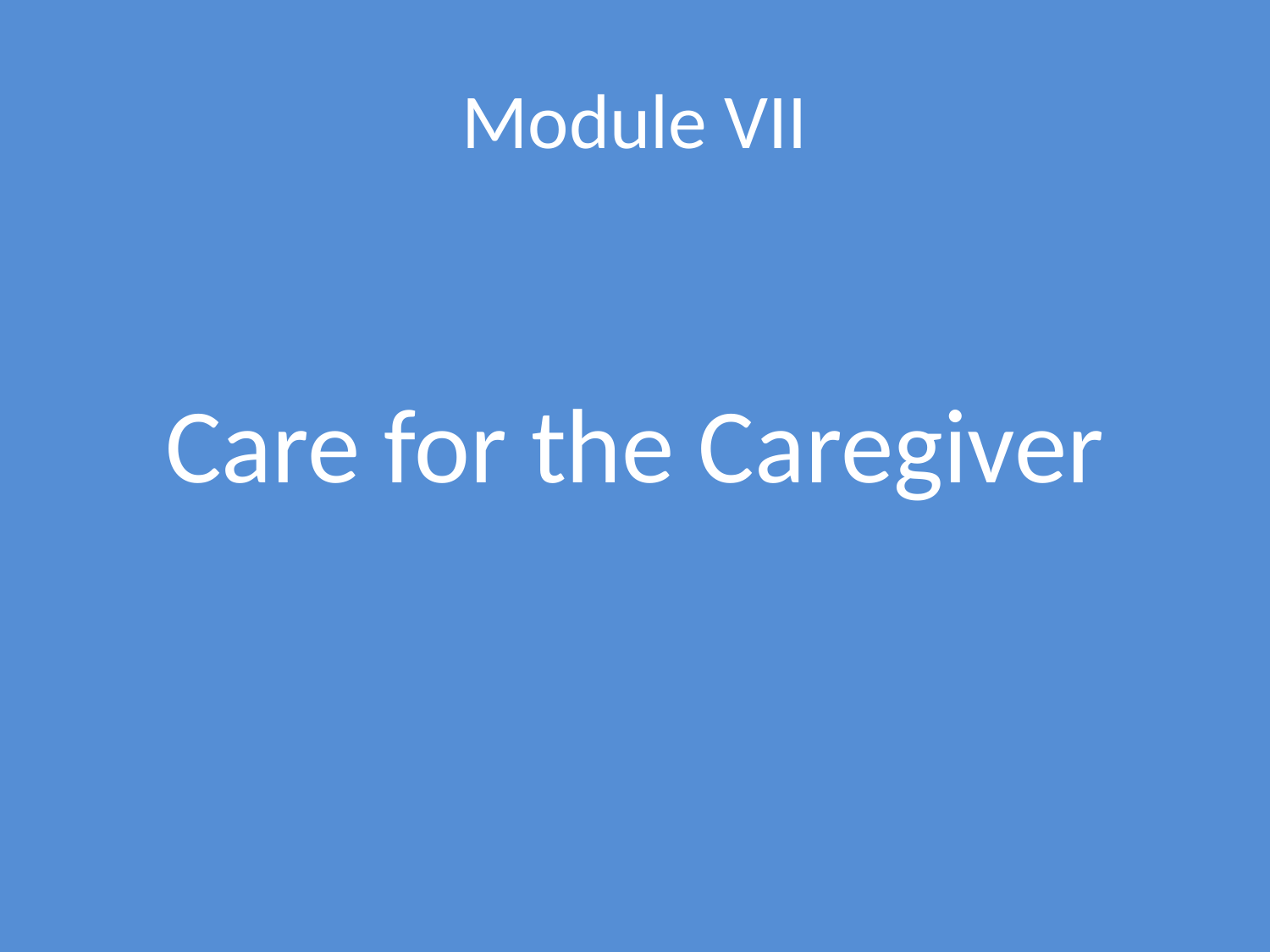

# Module VII

Care for the Caregiver